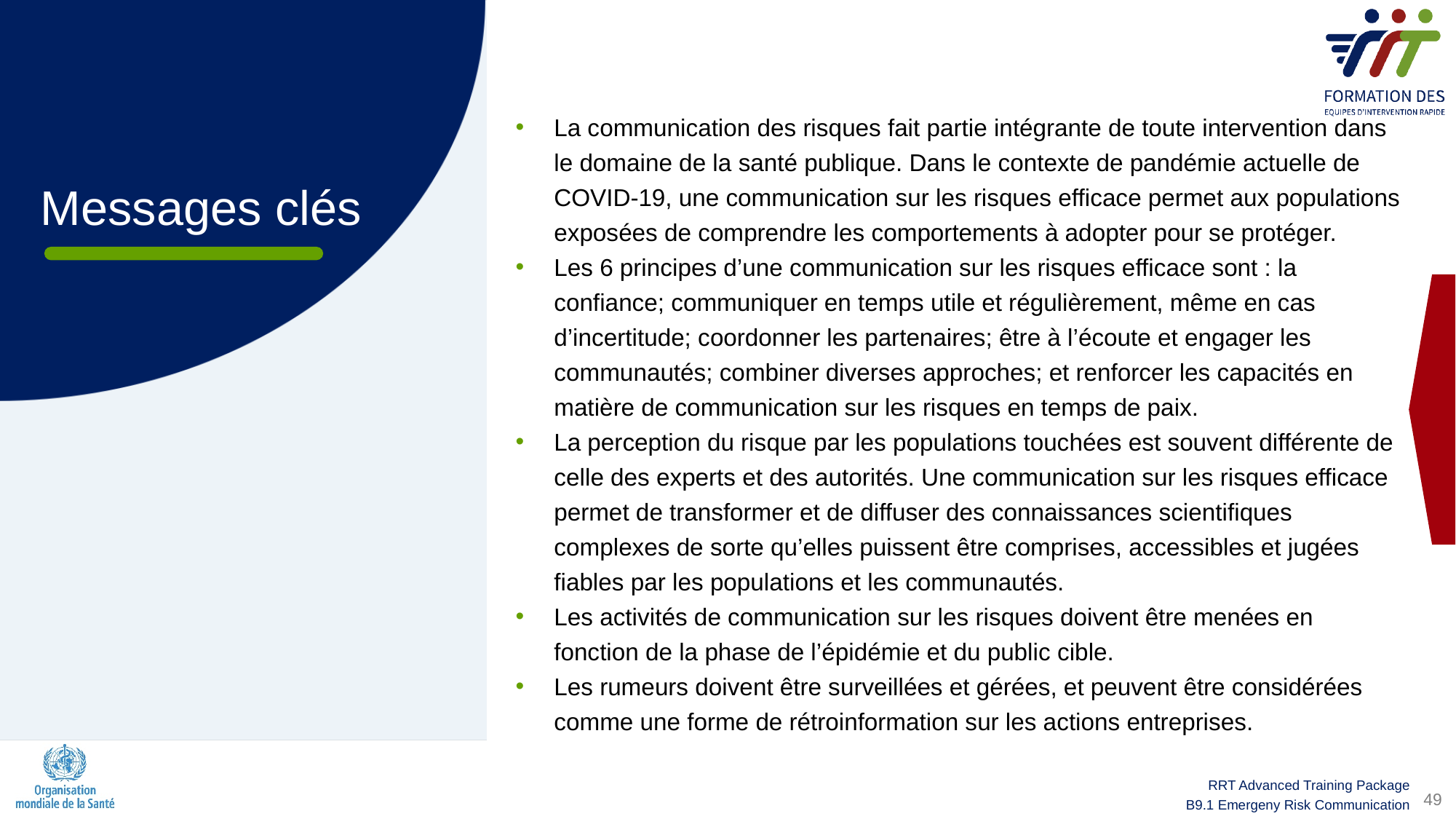

La communication des risques fait partie intégrante de toute intervention dans le domaine de la santé publique. Dans le contexte de pandémie actuelle de COVID-19, une communication sur les risques efficace permet aux populations exposées de comprendre les comportements à adopter pour se protéger.
Les 6 principes d’une communication sur les risques efficace sont : la confiance; communiquer en temps utile et régulièrement, même en cas d’incertitude; coordonner les partenaires; être à l’écoute et engager les communautés; combiner diverses approches; et renforcer les capacités en matière de communication sur les risques en temps de paix.
La perception du risque par les populations touchées est souvent différente de celle des experts et des autorités. Une communication sur les risques efficace permet de transformer et de diffuser des connaissances scientifiques complexes de sorte qu’elles puissent être comprises, accessibles et jugées fiables par les populations et les communautés.
Les activités de communication sur les risques doivent être menées en fonction de la phase de l’épidémie et du public cible.
Les rumeurs doivent être surveillées et gérées, et peuvent être considérées comme une forme de rétroinformation sur les actions entreprises.
# Messages clés